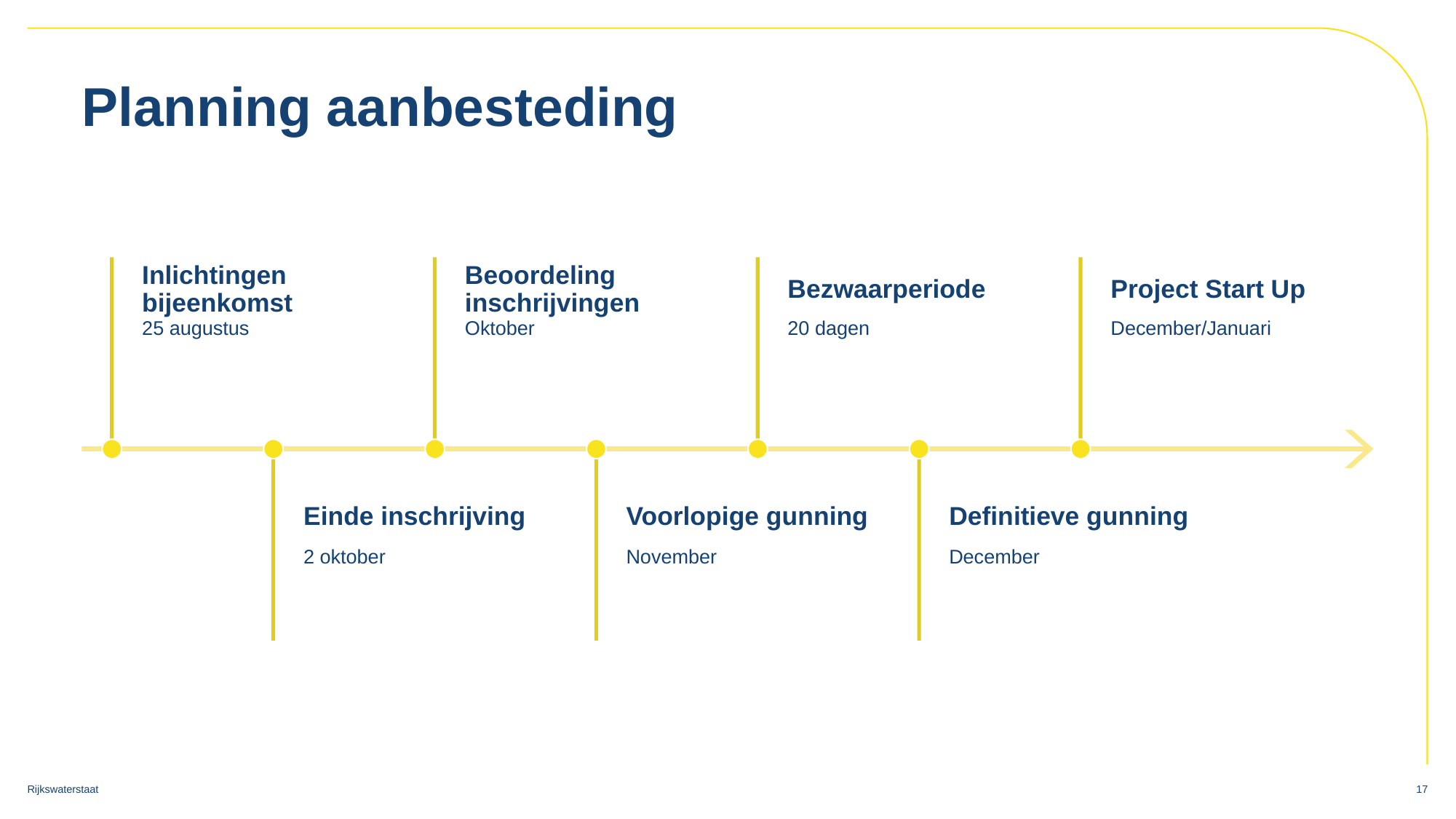

# Planning aanbesteding
25 augustus
Inlichtingen bijeenkomst
2 oktober
Einde inschrijving
Oktober
Beoordeling inschrijvingen
November
Voorlopige gunning
20 dagen
Bezwaarperiode
December
Definitieve gunning
December/Januari
Project Start Up
17